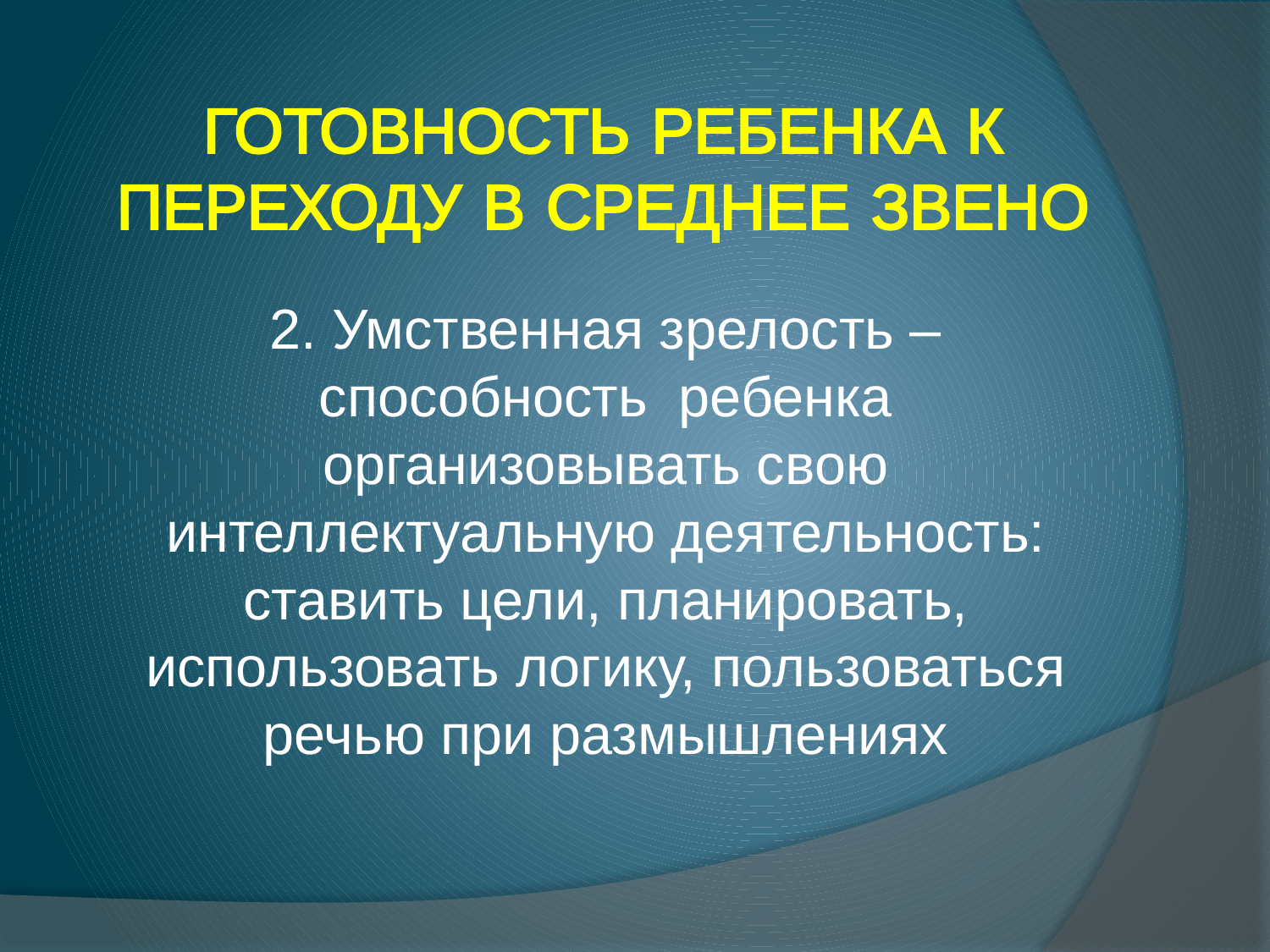

# ГОТОВНОСТЬ РЕБЕНКА К ПЕРЕХОДУ В СРЕДНЕЕ ЗВЕНО
2. Умственная зрелость – способность  ребенка организовывать свою интеллектуальную деятельность: ставить цели, планировать, использовать логику, пользоваться речью при размышлениях